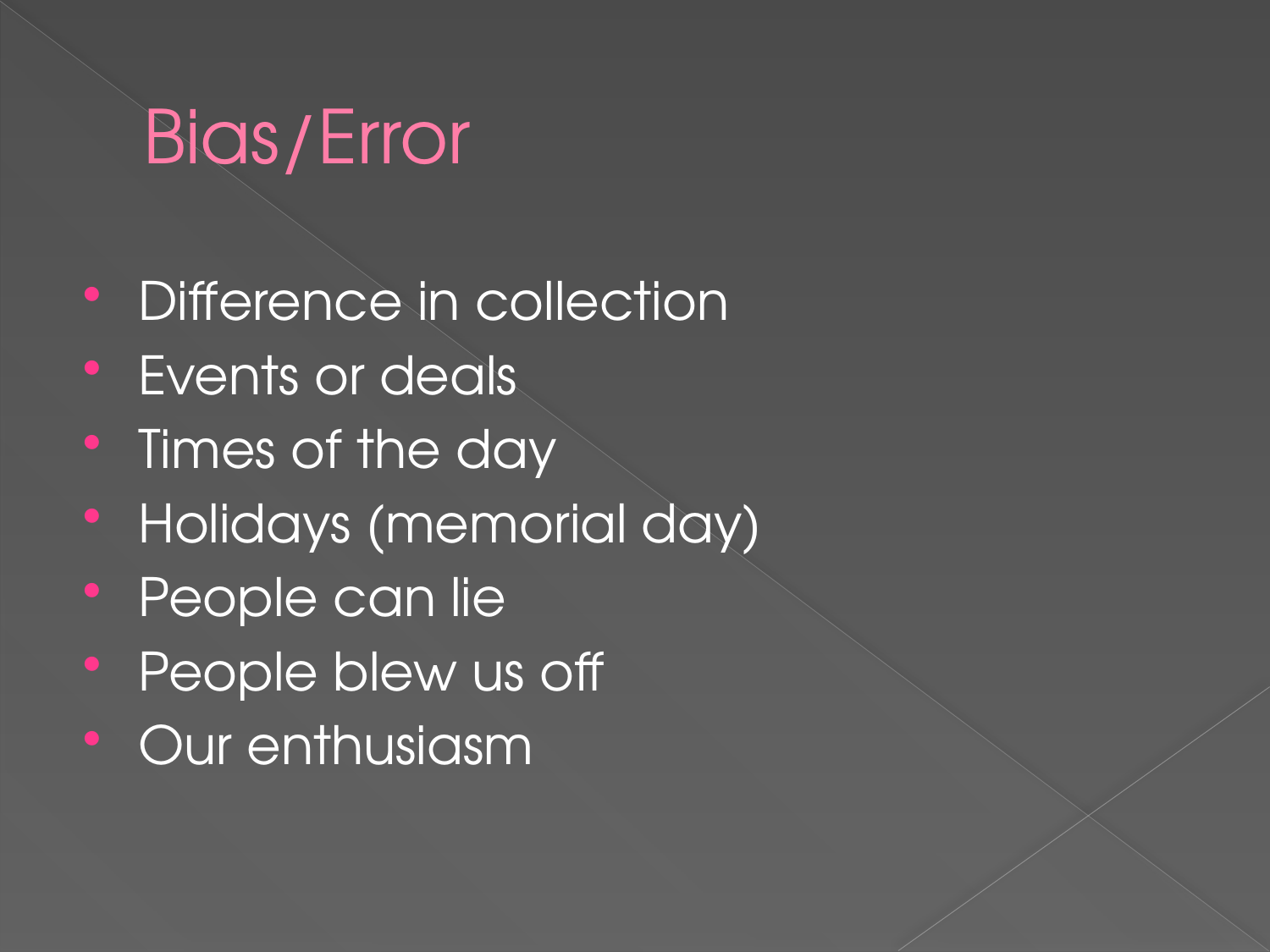

# Bias/Error
Difference in collection
Events or deals
Times of the day
Holidays (memorial day)
People can lie
People blew us off
Our enthusiasm